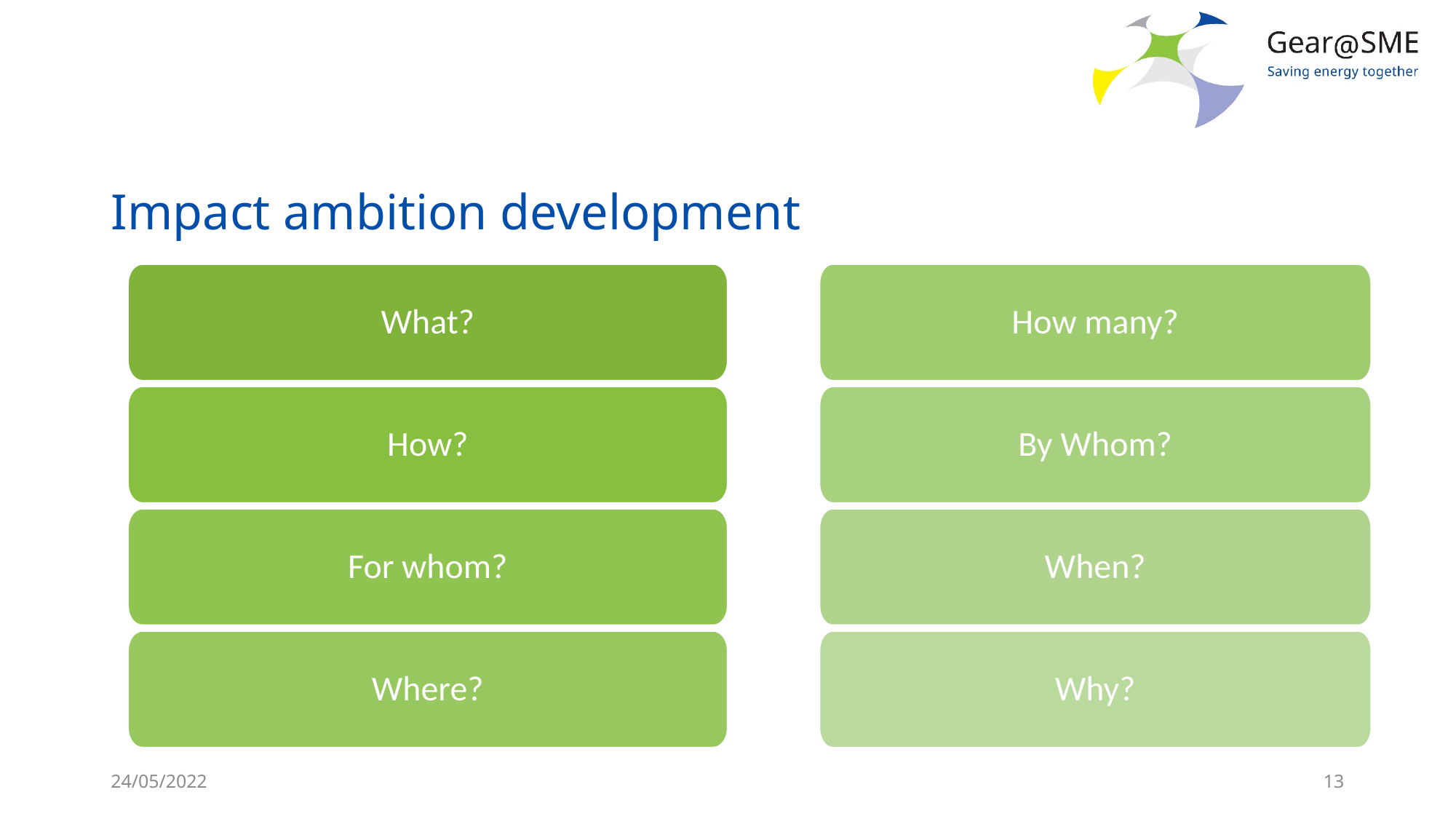

# Impact ambition development
What?
How?
For whom?
Where?
How many?
By Whom?
When?
Why?

24/05/2022
13